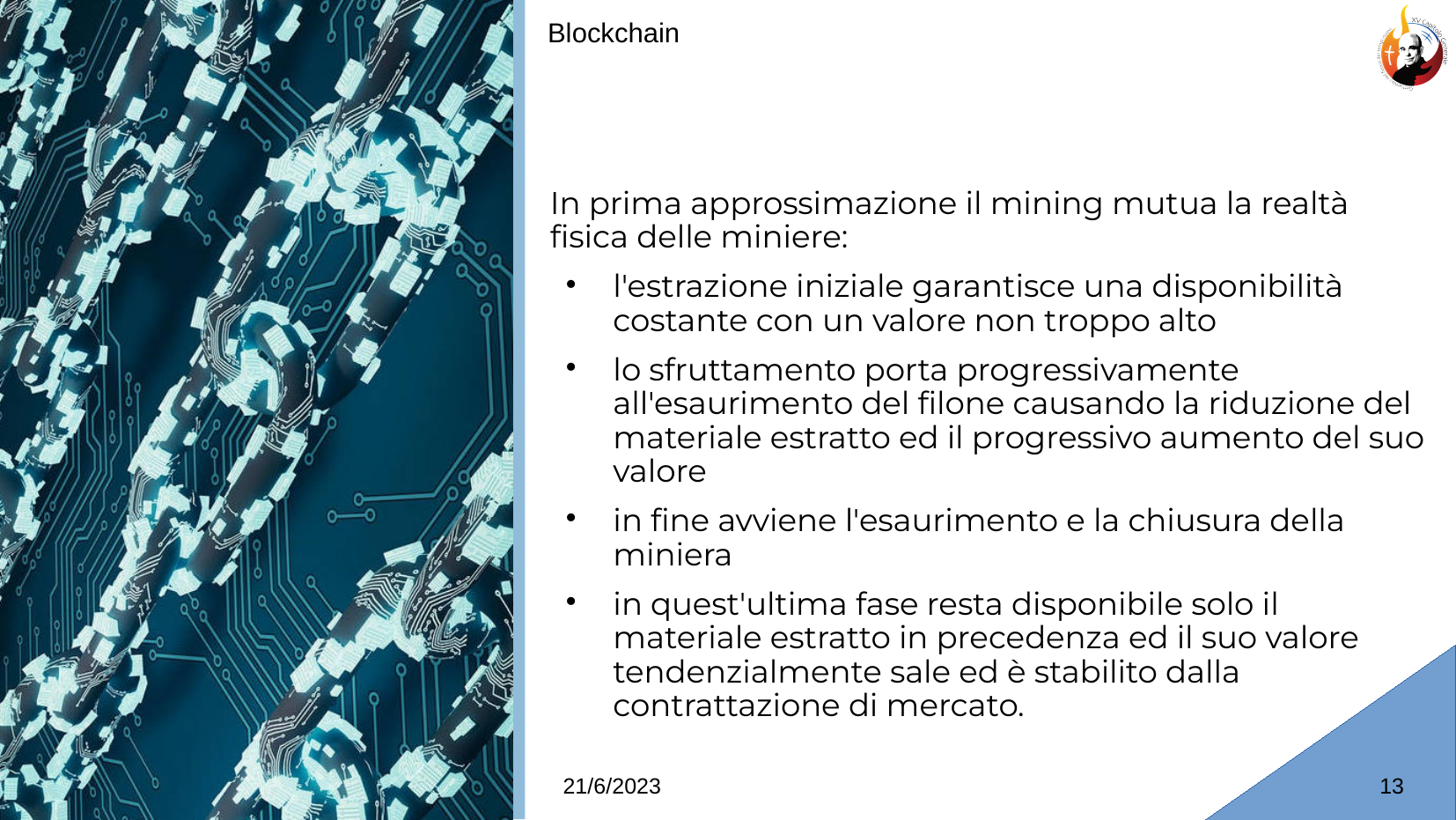

Blockchain
# In prima approssimazione il mining mutua la realtà fisica delle miniere:
l'estrazione iniziale garantisce una disponibilità costante con un valore non troppo alto
lo sfruttamento porta progressivamente all'esaurimento del filone causando la riduzione del materiale estratto ed il progressivo aumento del suo valore
in fine avviene l'esaurimento e la chiusura della miniera
in quest'ultima fase resta disponibile solo il materiale estratto in precedenza ed il suo valore tendenzialmente sale ed è stabilito dalla contrattazione di mercato.